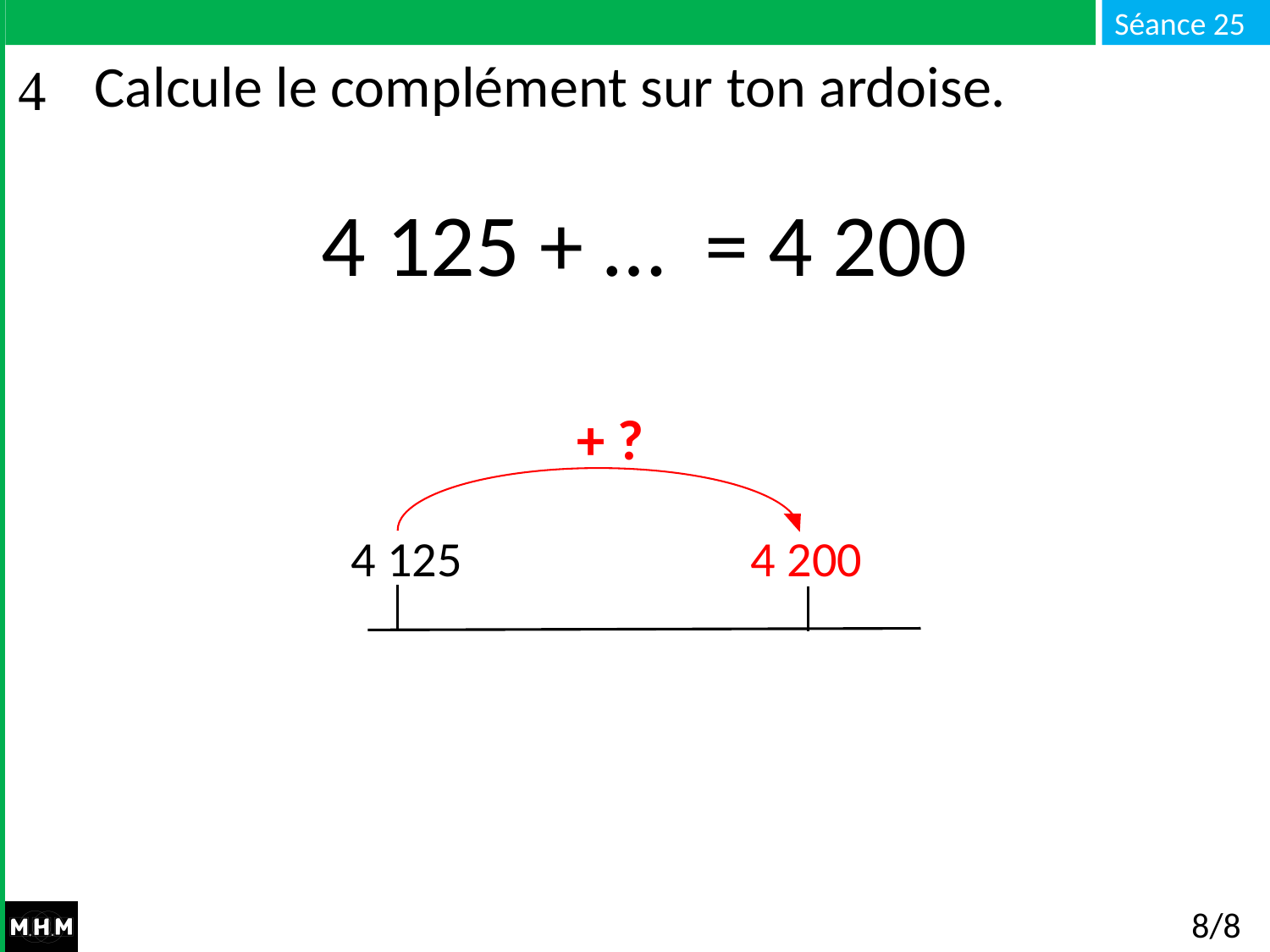

# Calcule le complément sur ton ardoise.
4 125 + …  = 4 200
+ ?

4 125
4 200
8/8